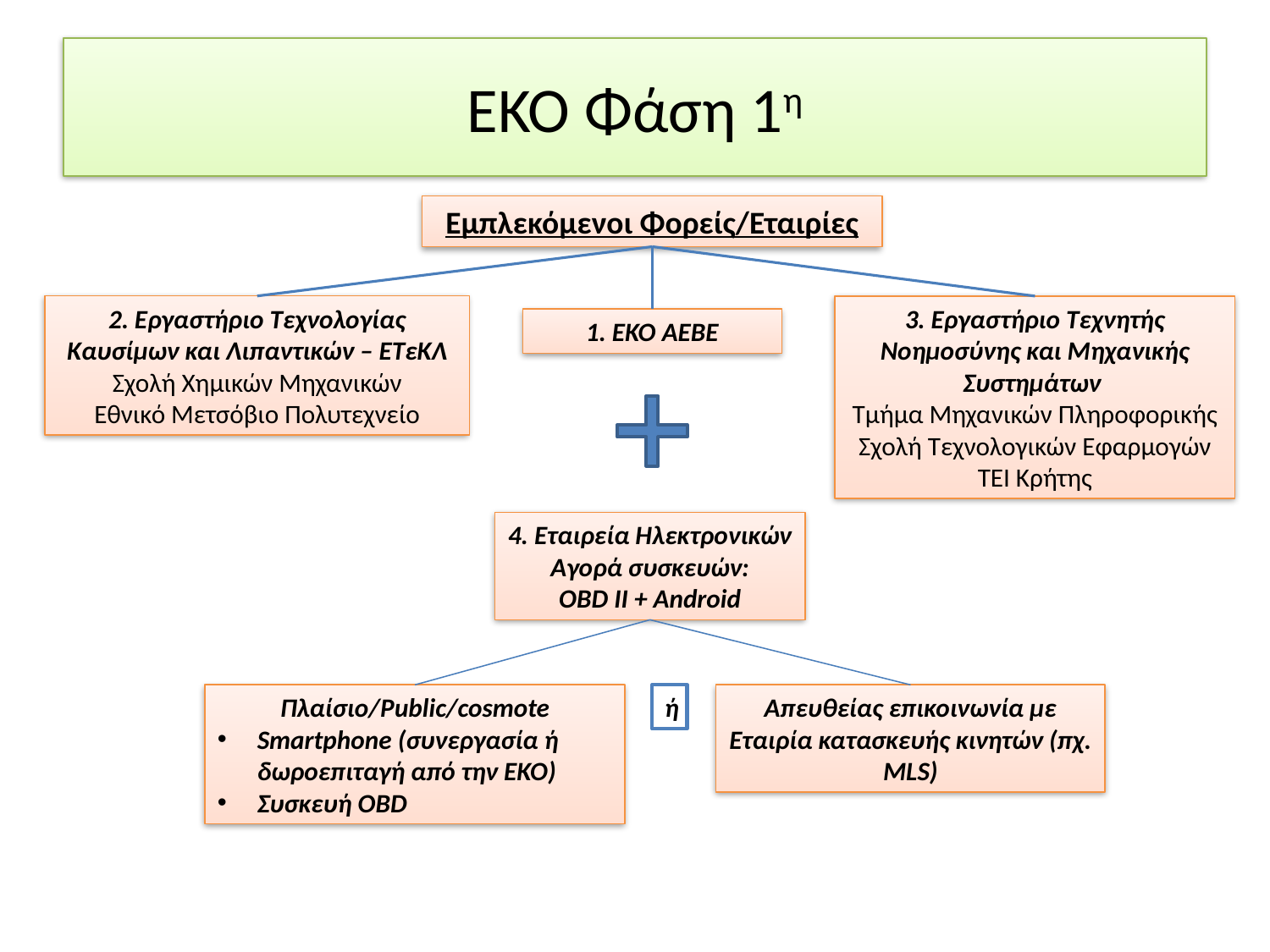

# ΕΚΟ Φάση 1η
Εμπλεκόμενοι Φορείς/Εταιρίες
2. Εργαστήριο Τεχνολογίας Καυσίμων και Λιπαντικών – ΕΤεΚΛ
Σχολή Χημικών Μηχανικών
Εθνικό Μετσόβιο Πολυτεχνείο
3. Εργαστήριο Τεχνητής Νοημοσύνης και Μηχανικής Συστημάτων
Τμήμα Μηχανικών Πληροφορικής
Σχολή Τεχνολογικών Εφαρμογών ΤΕΙ Κρήτης
1. ΕΚΟ ΑΕΒΕ

4. Εταιρεία Ηλεκτρονικών
Αγορά συσκευών:
 OBD ΙΙ + Android
Πλαίσιο/Public/cosmote
Smartphone (συνεργασία ή  δωροεπιταγή από την ΕΚΟ)
Συσκευή OBD
ή
Απευθείας επικοινωνία με Εταιρία κατασκευής κινητών (πχ. MLS)